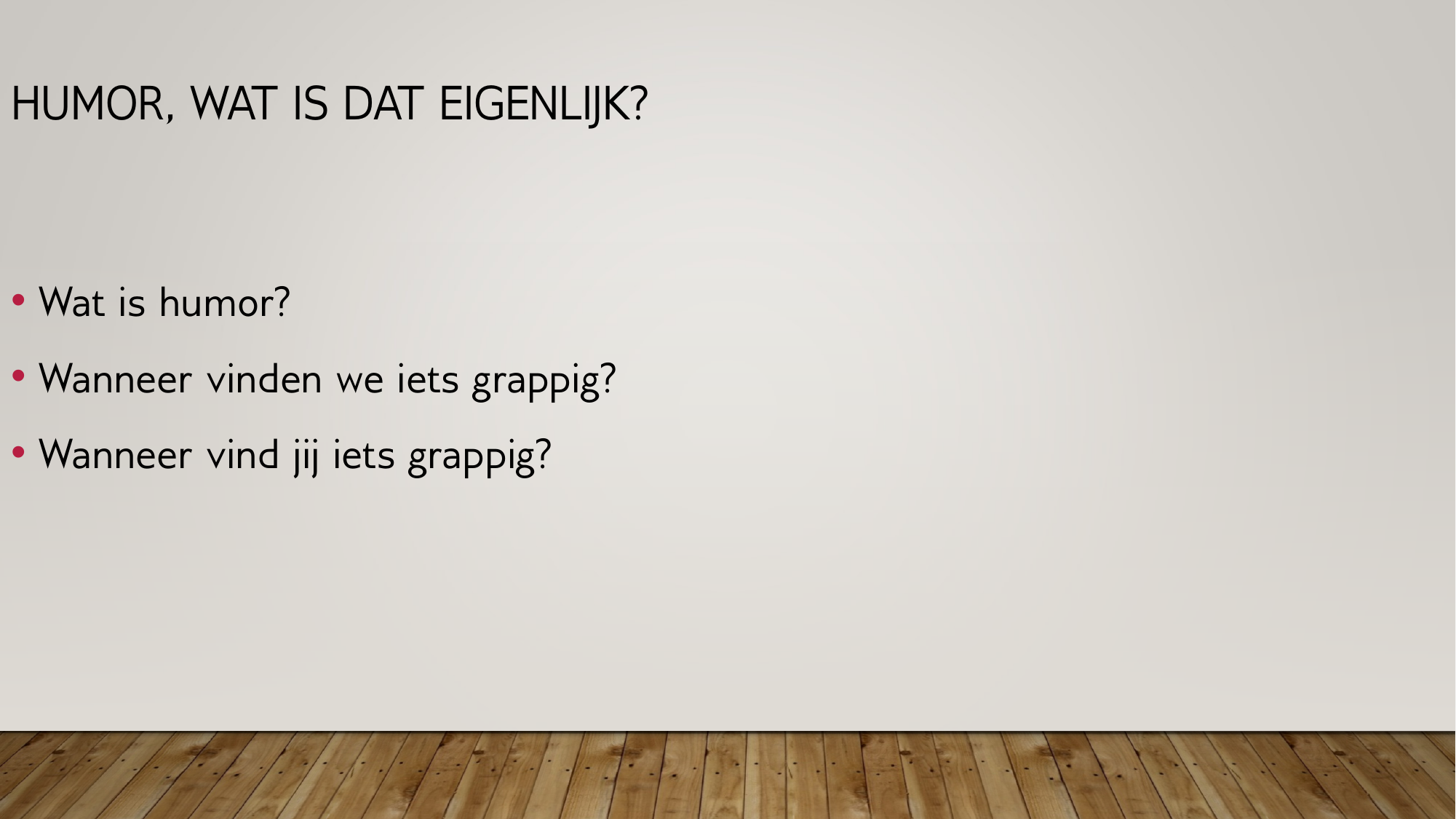

Humor, wat is dat eigenlijk?
Wat is humor?
Wanneer vinden we iets grappig?
Wanneer vind jij iets grappig?